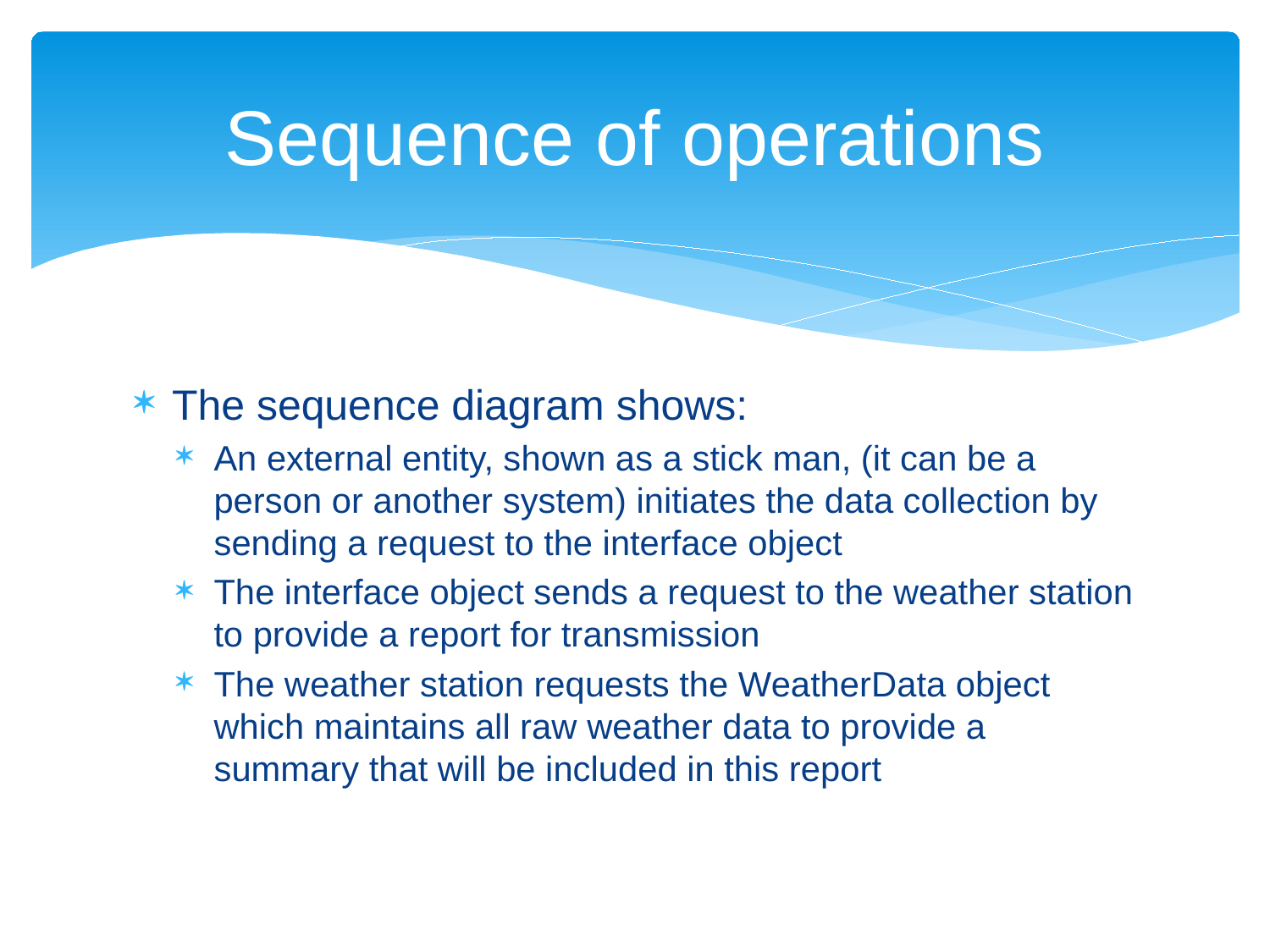

# Sequence of operations
The sequence diagram shows:
An external entity, shown as a stick man, (it can be a person or another system) initiates the data collection by sending a request to the interface object
The interface object sends a request to the weather station to provide a report for transmission
The weather station requests the WeatherData object which maintains all raw weather data to provide a summary that will be included in this report